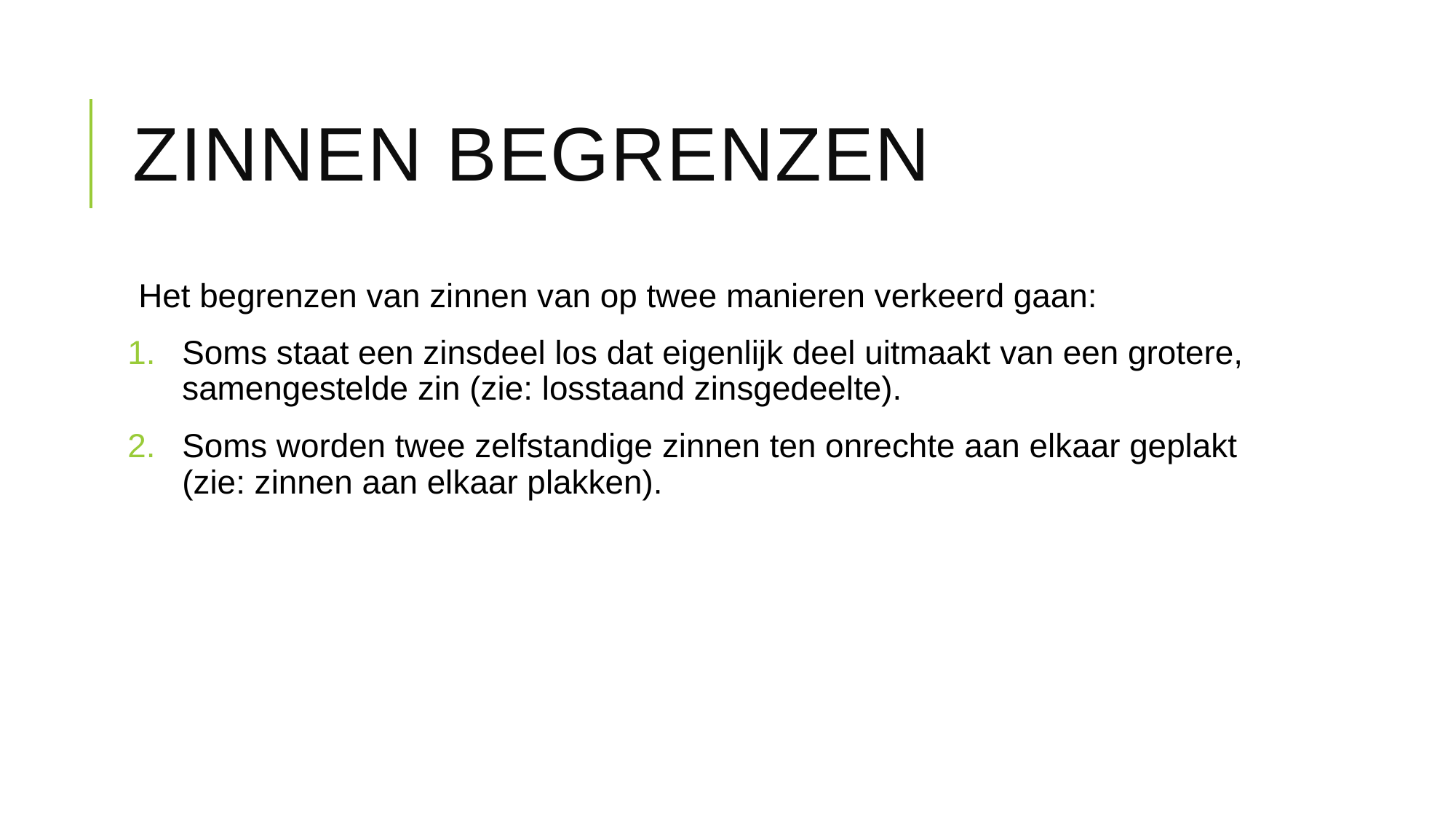

# Zinnen begrenzen
Het begrenzen van zinnen van op twee manieren verkeerd gaan:
Soms staat een zinsdeel los dat eigenlijk deel uitmaakt van een grotere, samengestelde zin (zie: losstaand zinsgedeelte).
Soms worden twee zelfstandige zinnen ten onrechte aan elkaar geplakt (zie: zinnen aan elkaar plakken).